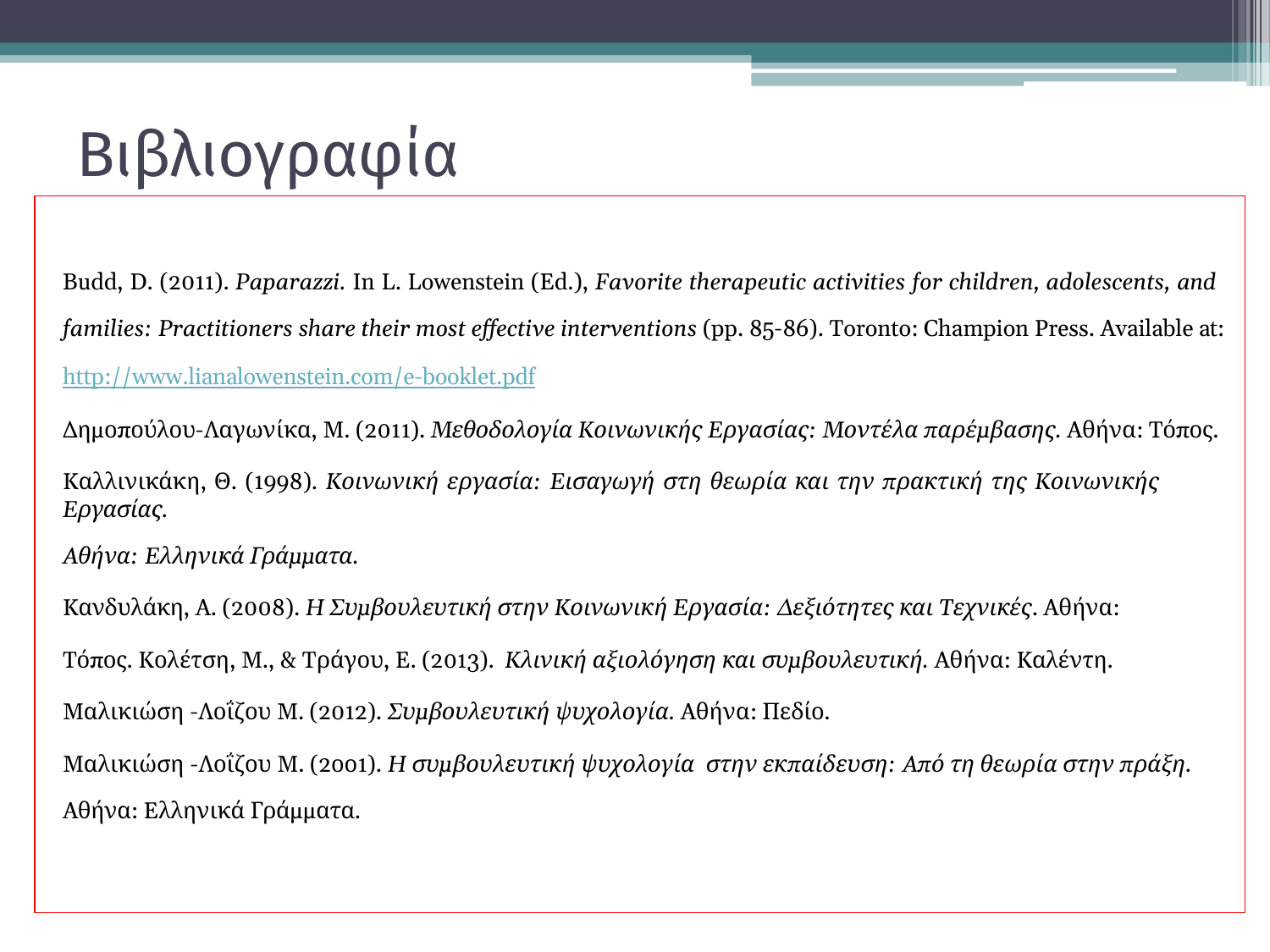

# Βιβλιογραφία

Budd, D. (2011). Paparazzi. In L. Lowenstein (Ed.), Favorite therapeutic activities for children, adolescents, and
families: Practitioners share their most effective interventions (pp. 85-86). Toronto: Champion Press. Available at: http://www.lianalowenstein.com/e-booklet.pdf
Δημοπούλου-Λαγωνίκα, Μ. (2011). Μεθοδολογία Κοινωνικής Εργασίας: Μοντέλα παρέμβασης. Αθήνα: Τόπος.
Καλλινικάκη, Θ. (1998). Κοινωνική εργασία: Εισαγωγή στη θεωρία και την πρακτική της Κοινωνικής Εργασίας.
Αθήνα: Ελληνικά Γράμματα.
Κανδυλάκη, Α. (2008). Η Συμβουλευτική στην Κοινωνική Εργασία: Δεξιότητες και Τεχνικές. Αθήνα: Τόπος. Κολέτση, Μ., & Τράγου, Ε. (2013). Κλινική αξιολόγηση και συμβουλευτική. Αθήνα: Καλέντη.
Μαλικιώση -Λοΐζου Μ. (2012). Συμβουλευτική ψυχολογία. Αθήνα: Πεδίο.
Μαλικιώση -Λοΐζου Μ. (2οο1). Η συμβουλευτική ψυχολογία στην εκπαίδευση: Από τη θεωρία στην πράξη. Αθήνα: Ελληνικά Γράμματα.